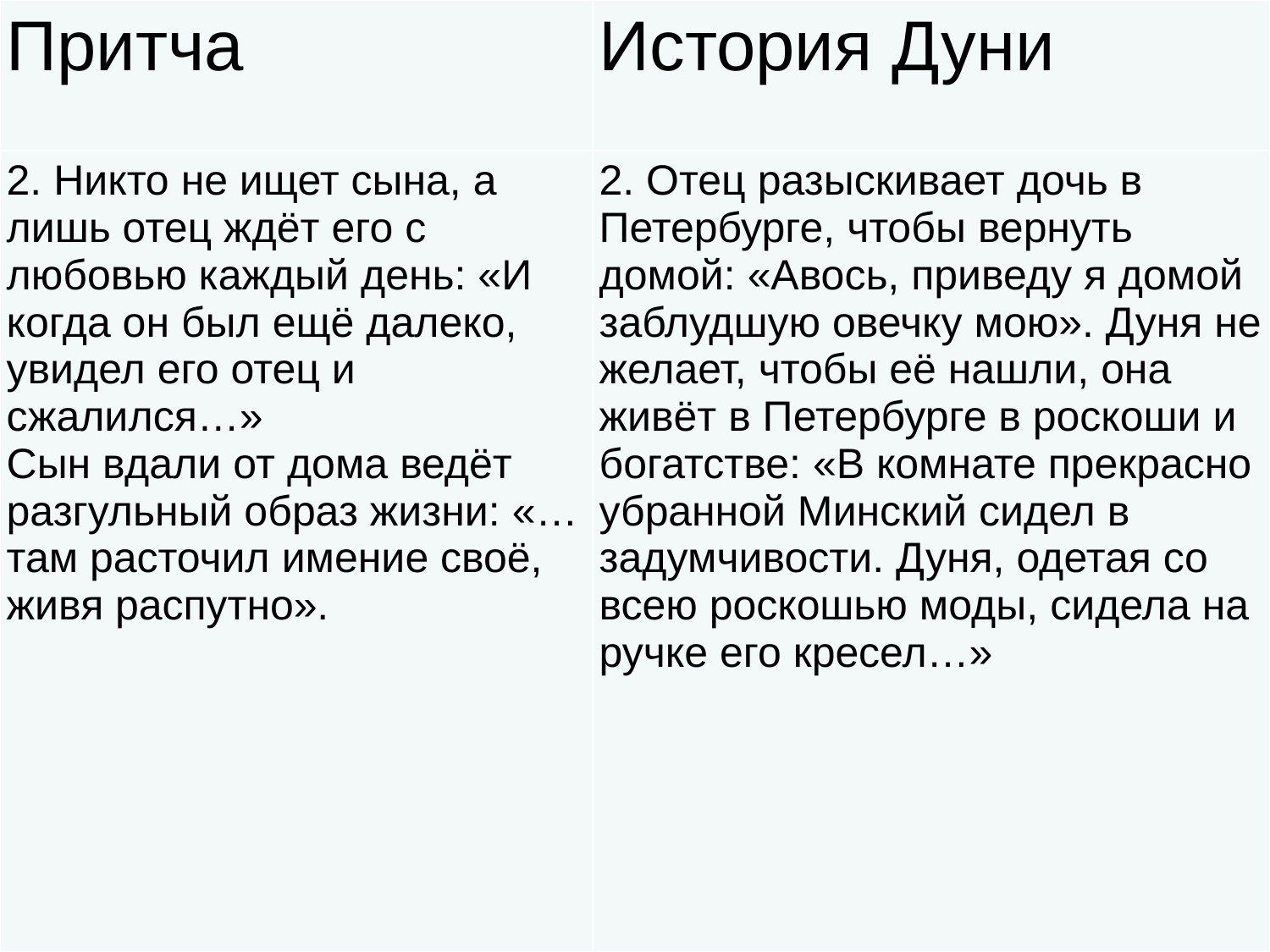

| Притча | История Дуни |
| --- | --- |
| 2. Никто не ищет сына, а лишь отец ждёт его с любовью каждый день: «И когда он был ещё далеко, увидел его отец и сжалился…» Сын вдали от дома ведёт разгульный образ жизни: «…там расточил имение своё, живя распутно». | 2. Отец разыскивает дочь в Петербурге, чтобы вернуть домой: «Авось, приведу я домой заблудшую овечку мою». Дуня не желает, чтобы её нашли, она живёт в Петербурге в роскоши и богатстве: «В комнате прекрасно убранной Минский сидел в задумчивости. Дуня, одетая со всею роскошью моды, сидела на ручке его кресел…» |
#